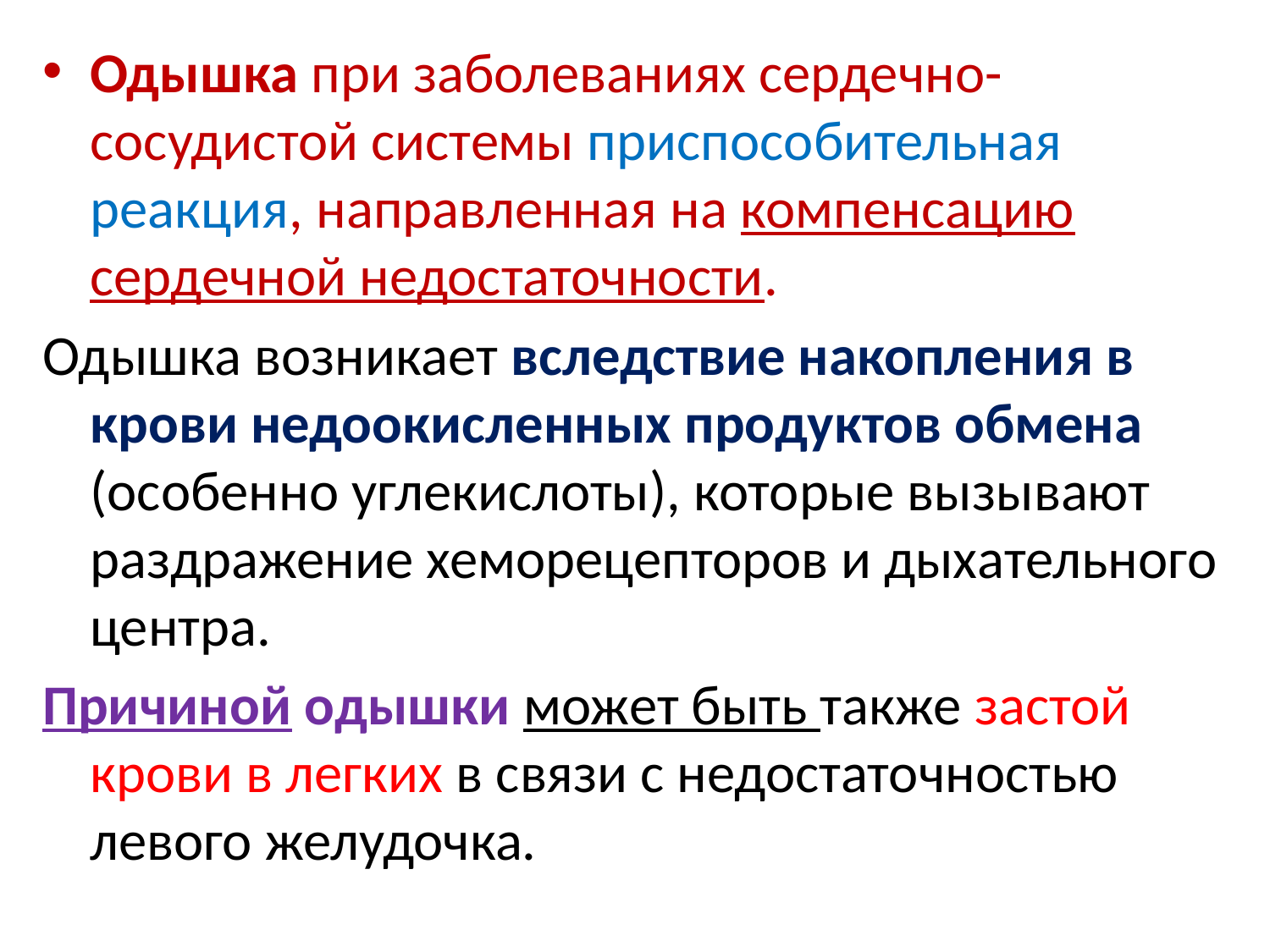

Одышка при заболеваниях сердечно-сосудистой системы приспособительная реакция, направленная на компенсацию сердечной недостаточности.
Одышка возникает вследствие накопления в крови недоокисленных продуктов обмена (особенно углекислоты), которые вызывают раздражение хеморецепторов и дыхательного центра.
Причиной одышки может быть также застой крови в легких в связи с недостаточностью левого желудочка.